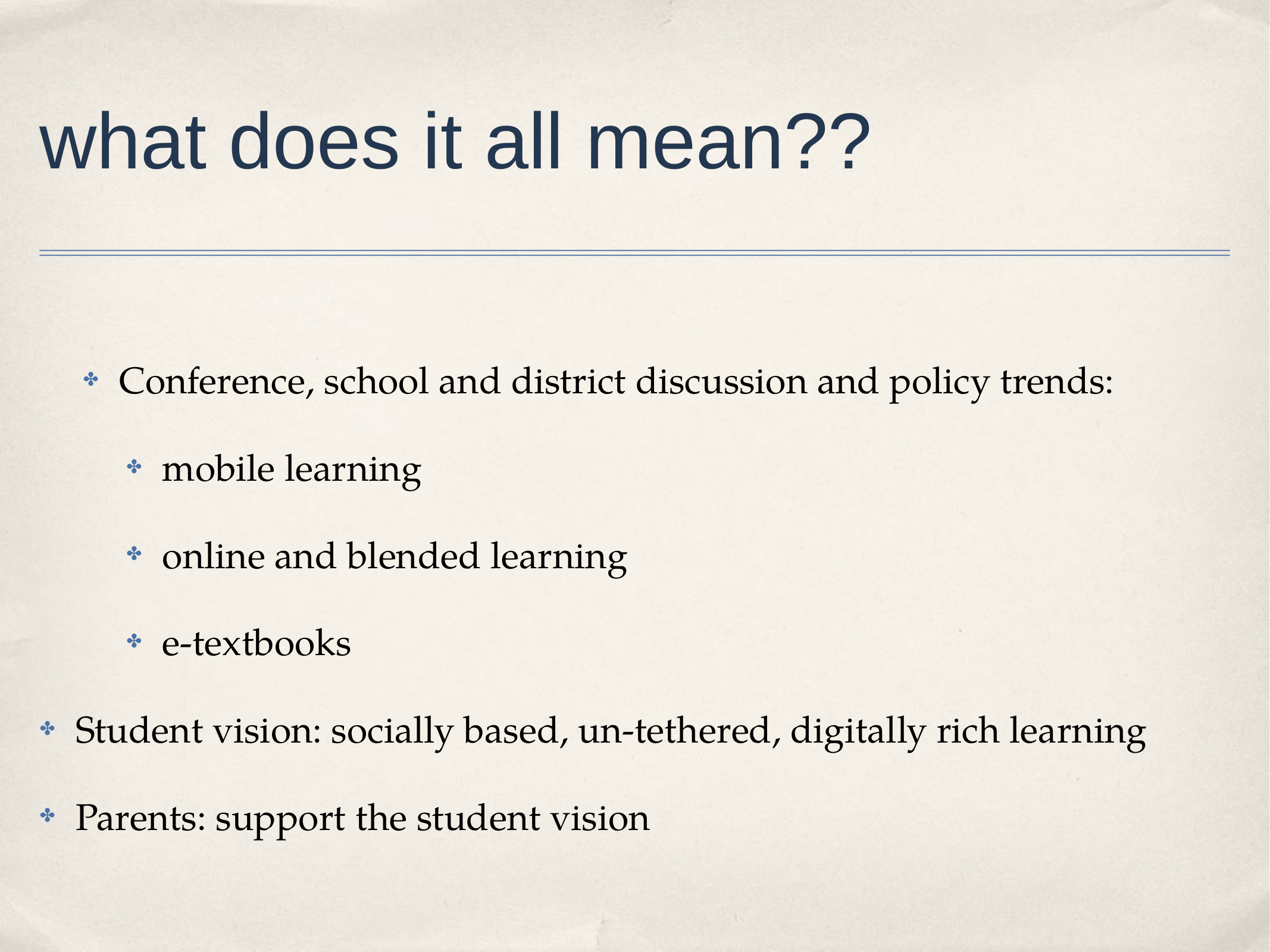

# what does it all mean??
Conference, school and district discussion and policy trends:
mobile learning
online and blended learning
e-textbooks
Student vision: socially based, un-tethered, digitally rich learning
Parents: support the student vision